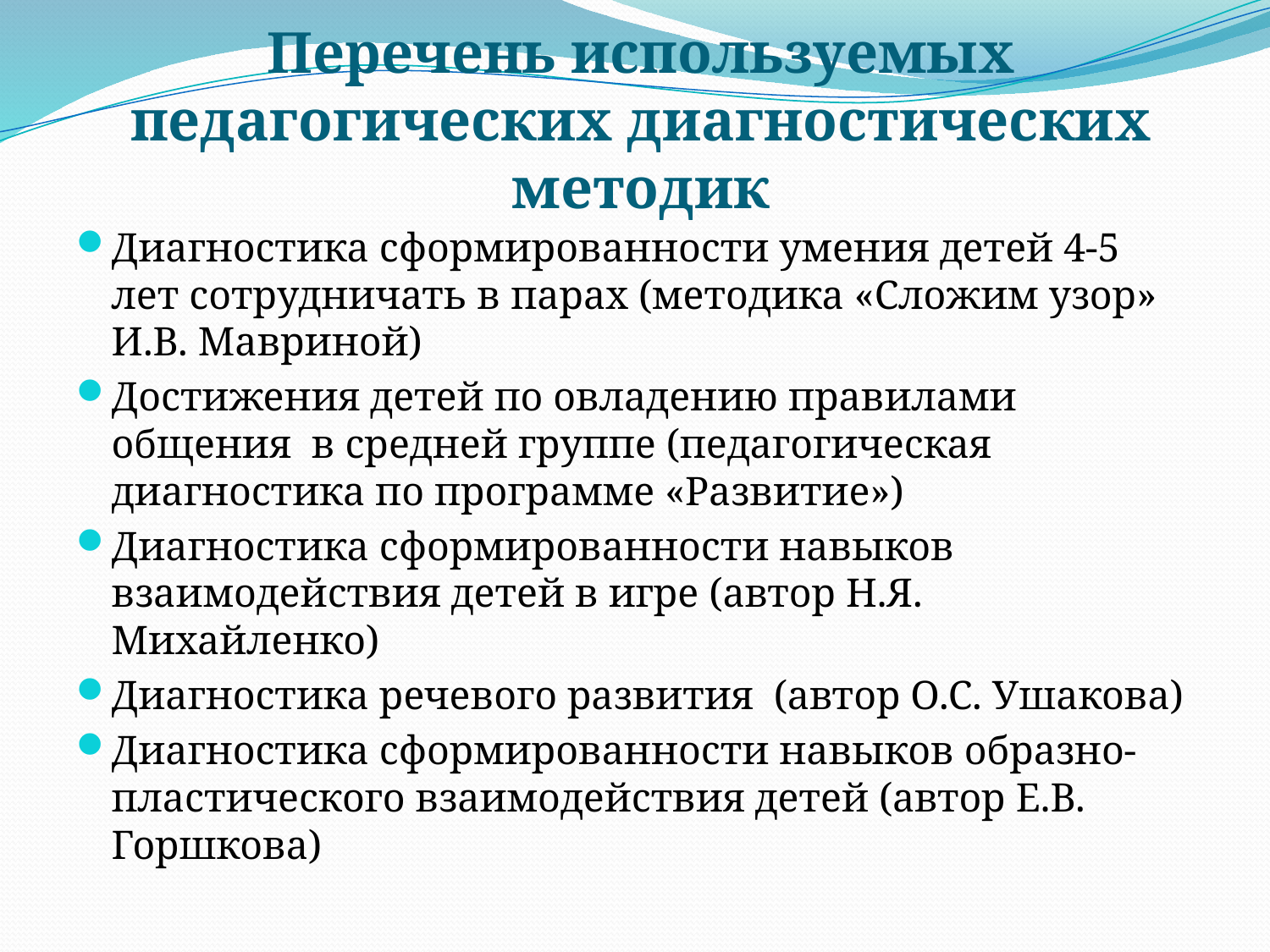

# Перечень используемых педагогических диагностических методик
Диагностика сформированности умения детей 4-5 лет сотрудничать в парах (методика «Сложим узор» И.В. Мавриной)
Достижения детей по овладению правилами общения  в средней группе (педагогическая диагностика по программе «Развитие»)
Диагностика сформированности навыков взаимодействия детей в игре (автор Н.Я. Михайленко)
Диагностика речевого развития  (автор О.С. Ушакова)
Диагностика сформированности навыков образно-пластического взаимодействия детей (автор Е.В. Горшкова)